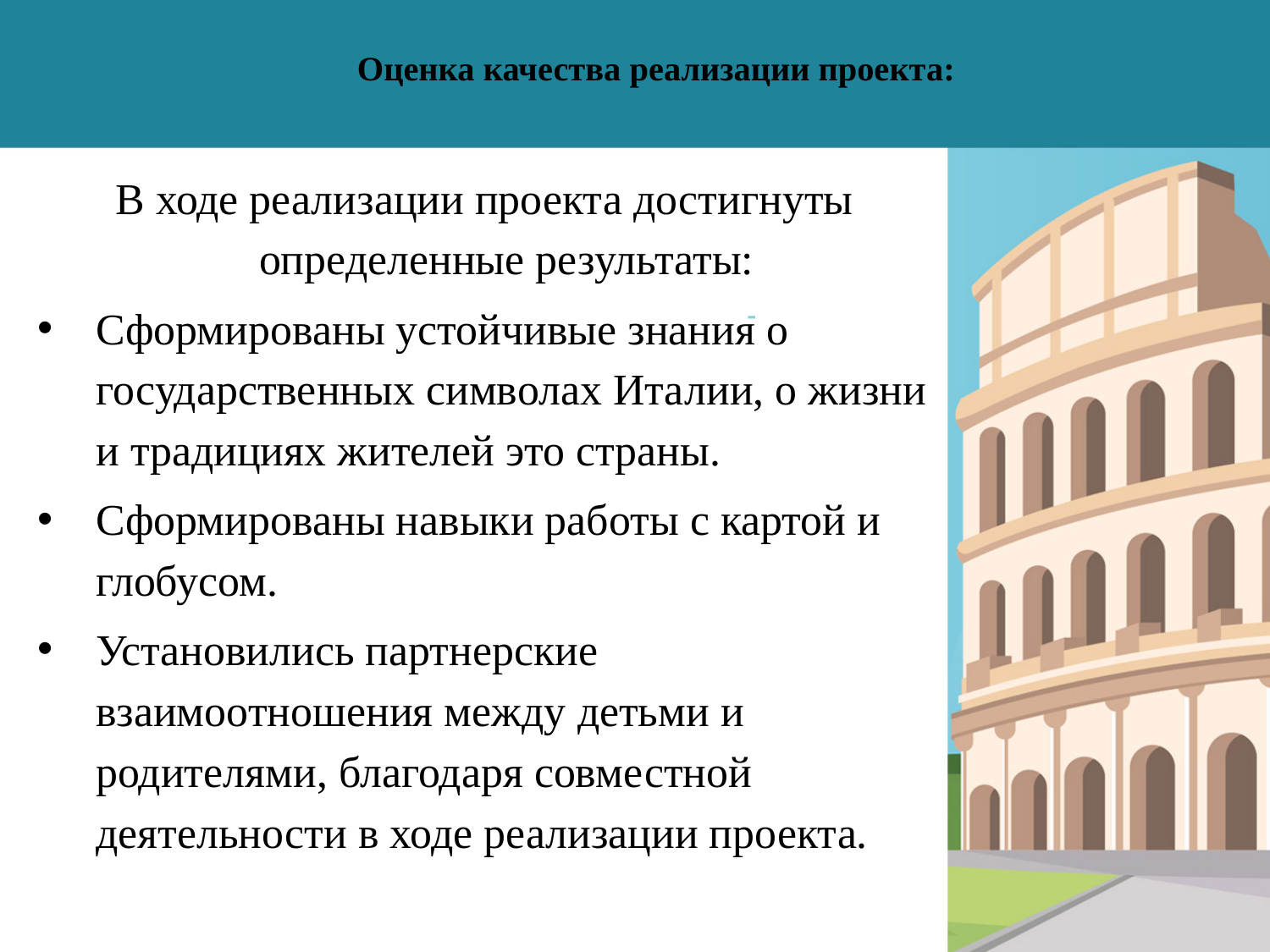

# Оценка качества реализации проекта:
В ходе реализации проекта достигнуты определенные результаты:
Сформированы устойчивые знания о государственных символах Италии, о жизни и традициях жителей это страны.
Сформированы навыки работы с картой и глобусом.
Установились партнерские взаимоотношения между детьми и родителями, благодаря совместной деятельности в ходе реализации проекта.